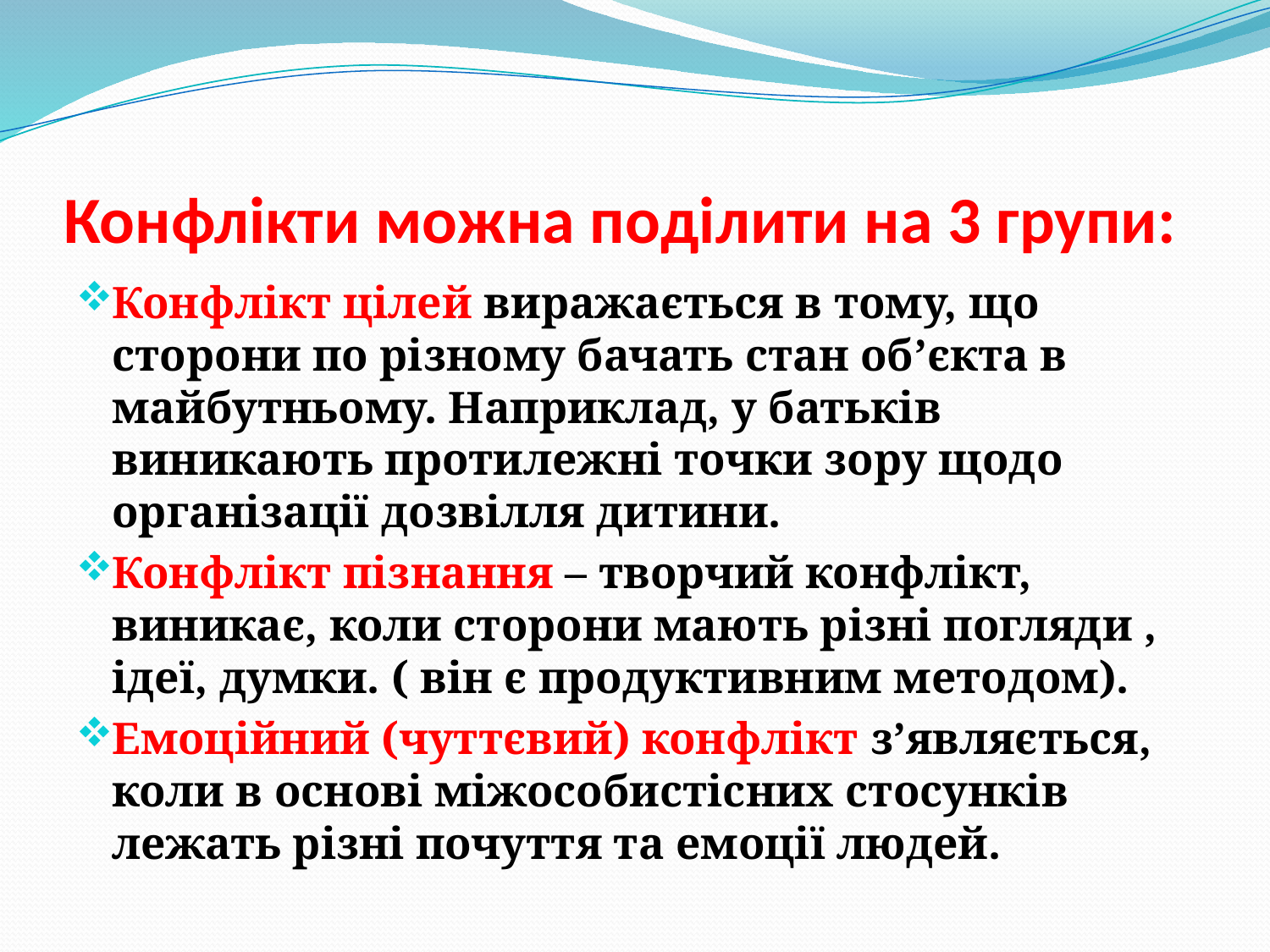

# Конфлікти можна поділити на 3 групи:
Конфлікт цілей виражається в тому, що сторони по різному бачать стан об’єкта в майбутньому. Наприклад, у батьків виникають протилежні точки зору щодо організації дозвілля дитини.
Конфлікт пізнання – творчий конфлікт, виникає, коли сторони мають різні погляди , ідеї, думки. ( він є продуктивним методом).
Емоційний (чуттєвий) конфлікт з’являється, коли в основі міжособистісних стосунків лежать різні почуття та емоції людей.